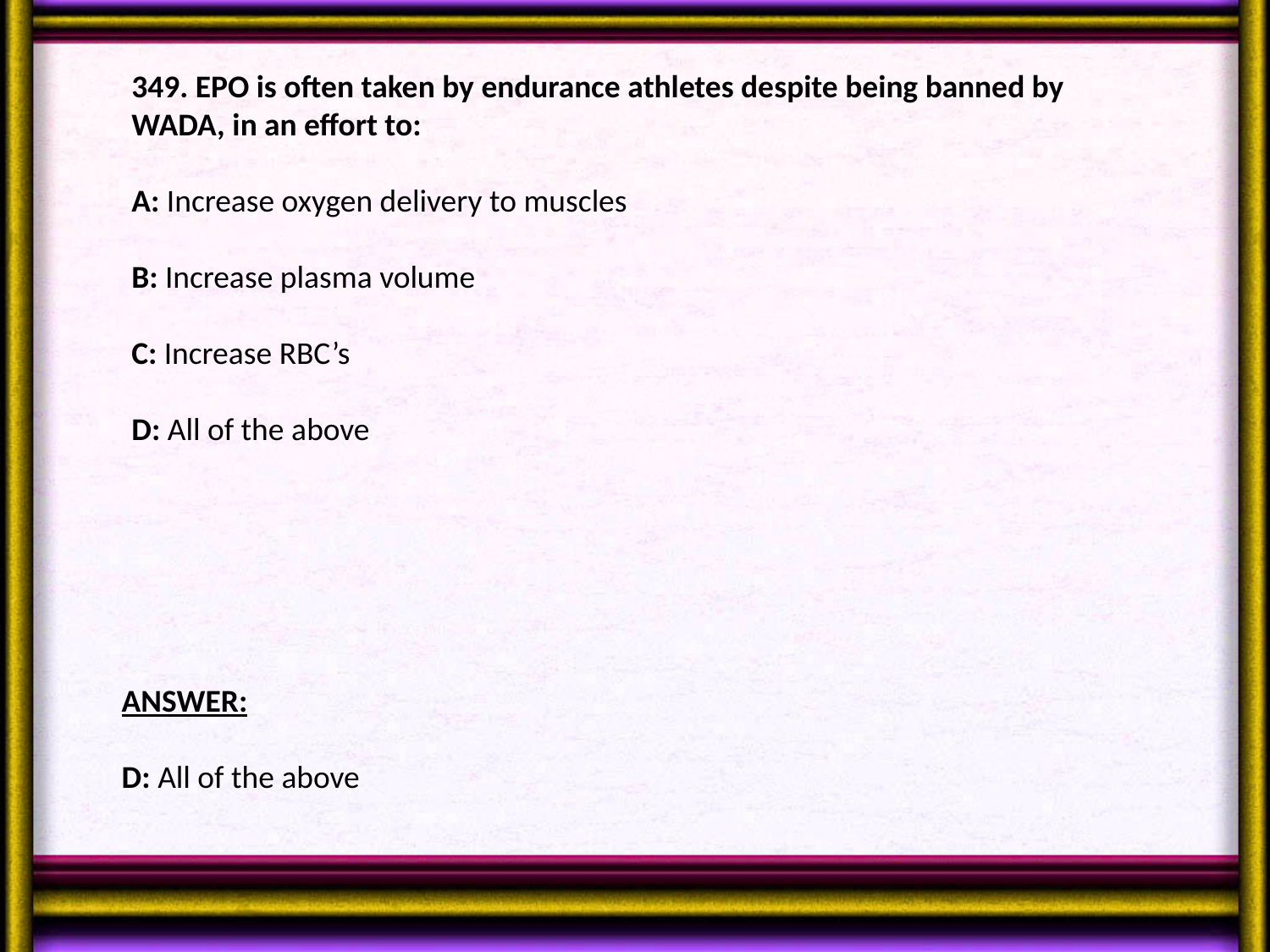

349. EPO is often taken by endurance athletes despite being banned by WADA, in an effort to:

A: Increase oxygen delivery to muscles

B: Increase plasma volume

C: Increase RBC’s

D: All of the above

ANSWER:

D: All of the above